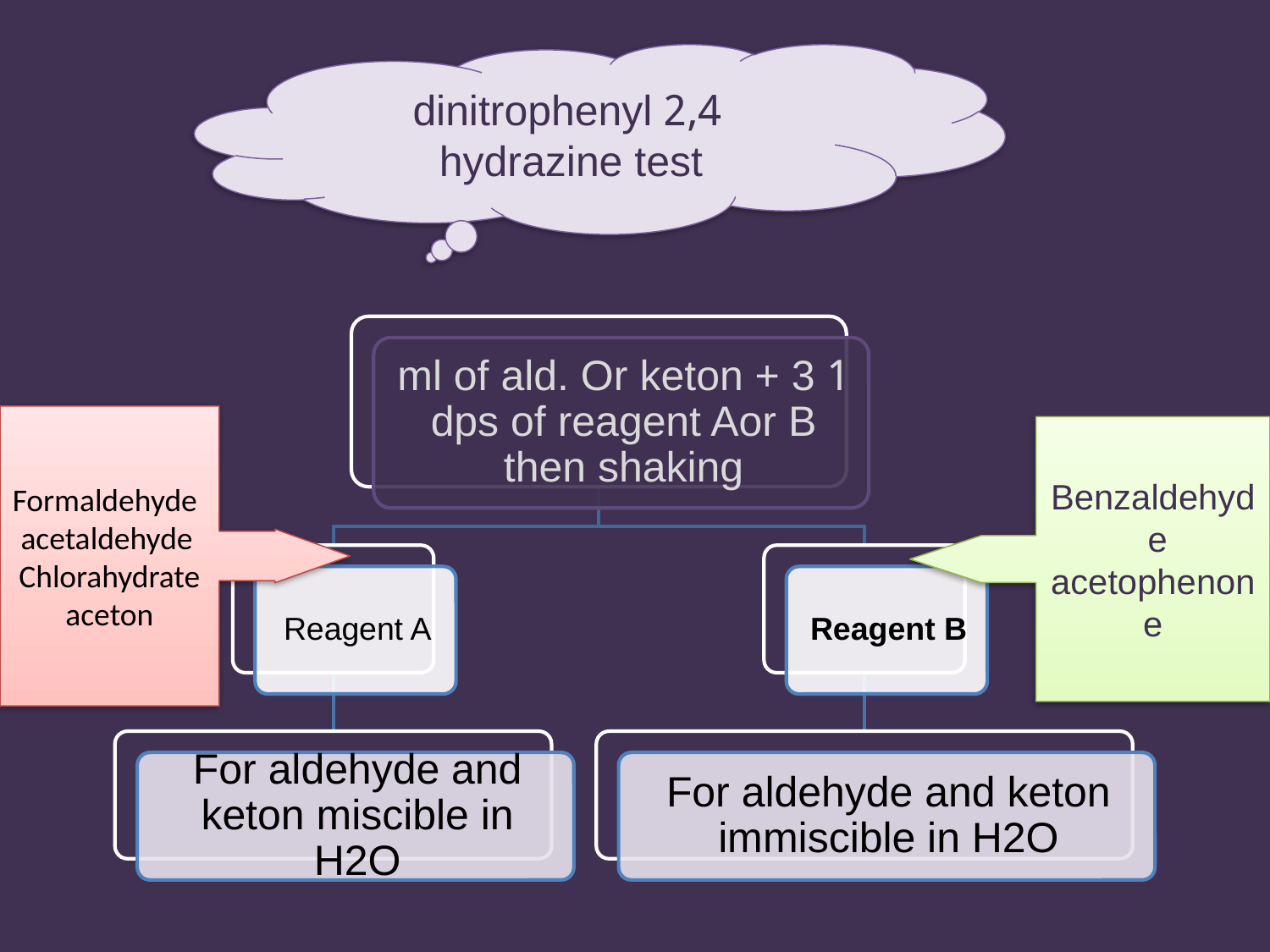

2,4 dinitrophenyl hydrazine test
1 ml of ald. Or keton + 3 dps of reagent Aor B then shaking
Reagent A
For aldehyde and keton miscible in H2O
Reagent B
For aldehyde and keton immiscible in H2O
Formaldehyde acetaldehyde
Chlorahydrate aceton
Benzaldehyde
acetophenone